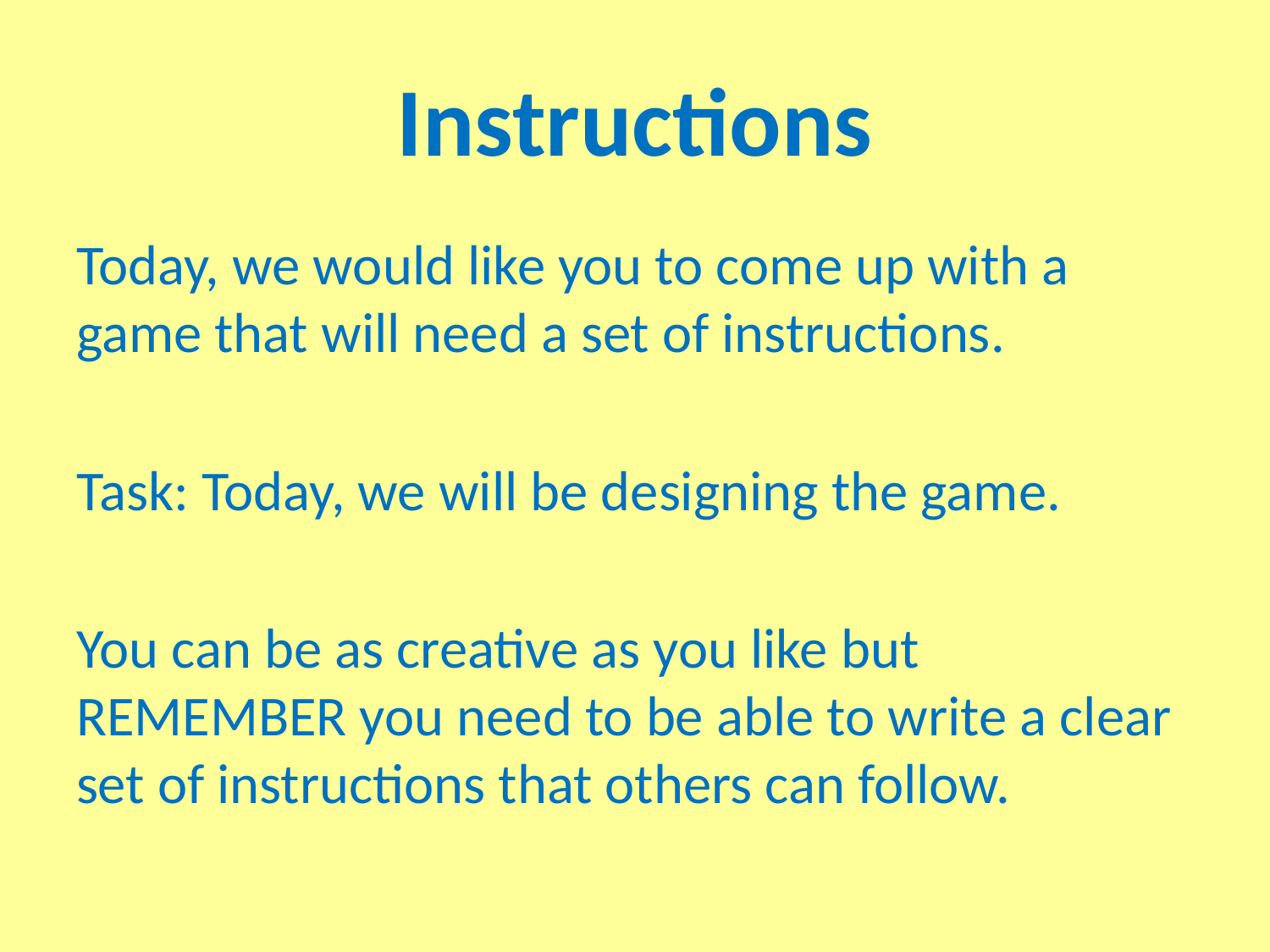

# Instructions
Today, we would like you to come up with a game that will need a set of instructions.

Task: Today, we will be designing the game.

You can be as creative as you like but REMEMBER you need to be able to write a clear set of instructions that others can follow.